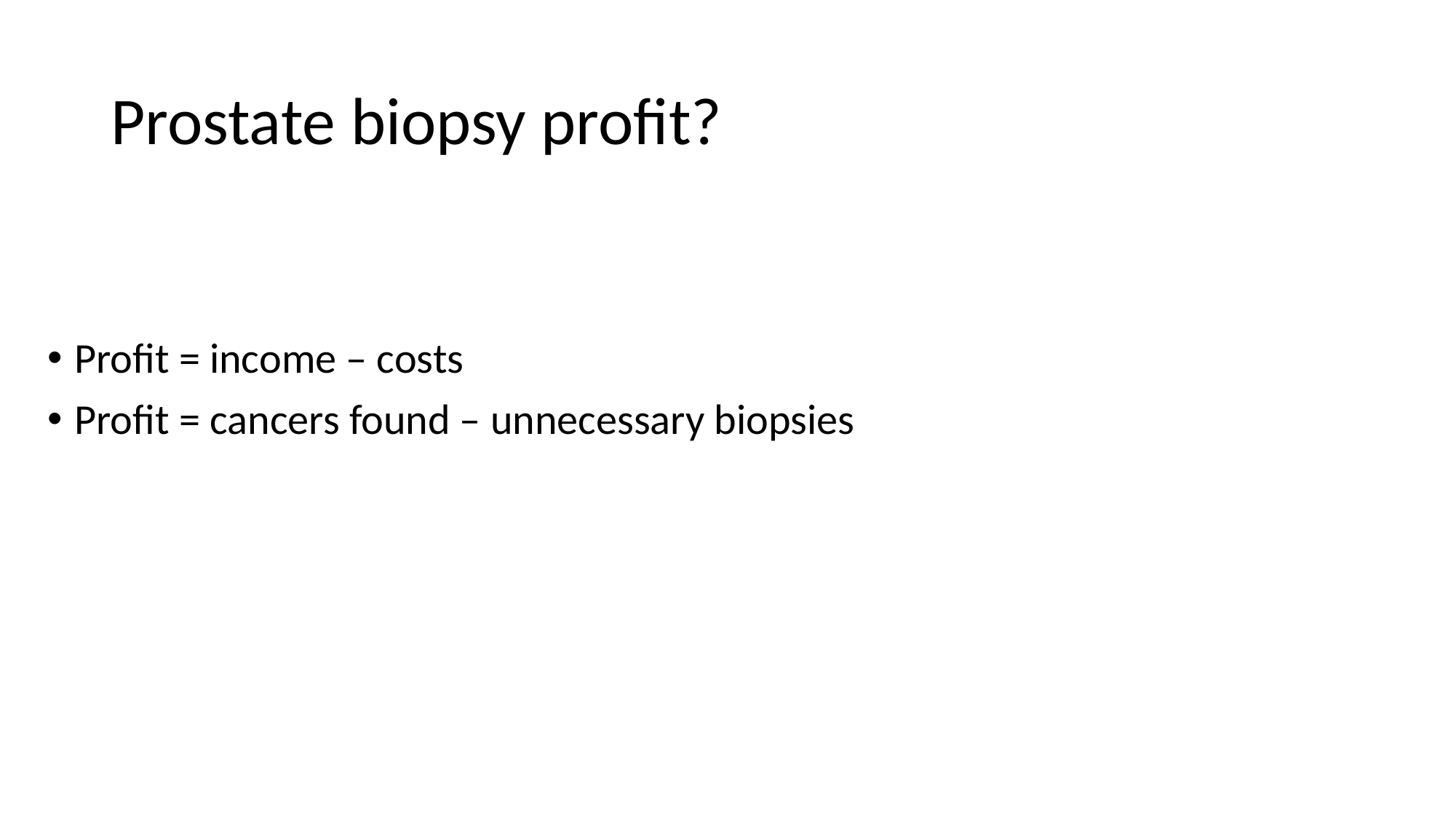

# Prostate biopsy profit?
Profit = income – costs
Profit = cancers found – unnecessary biopsies